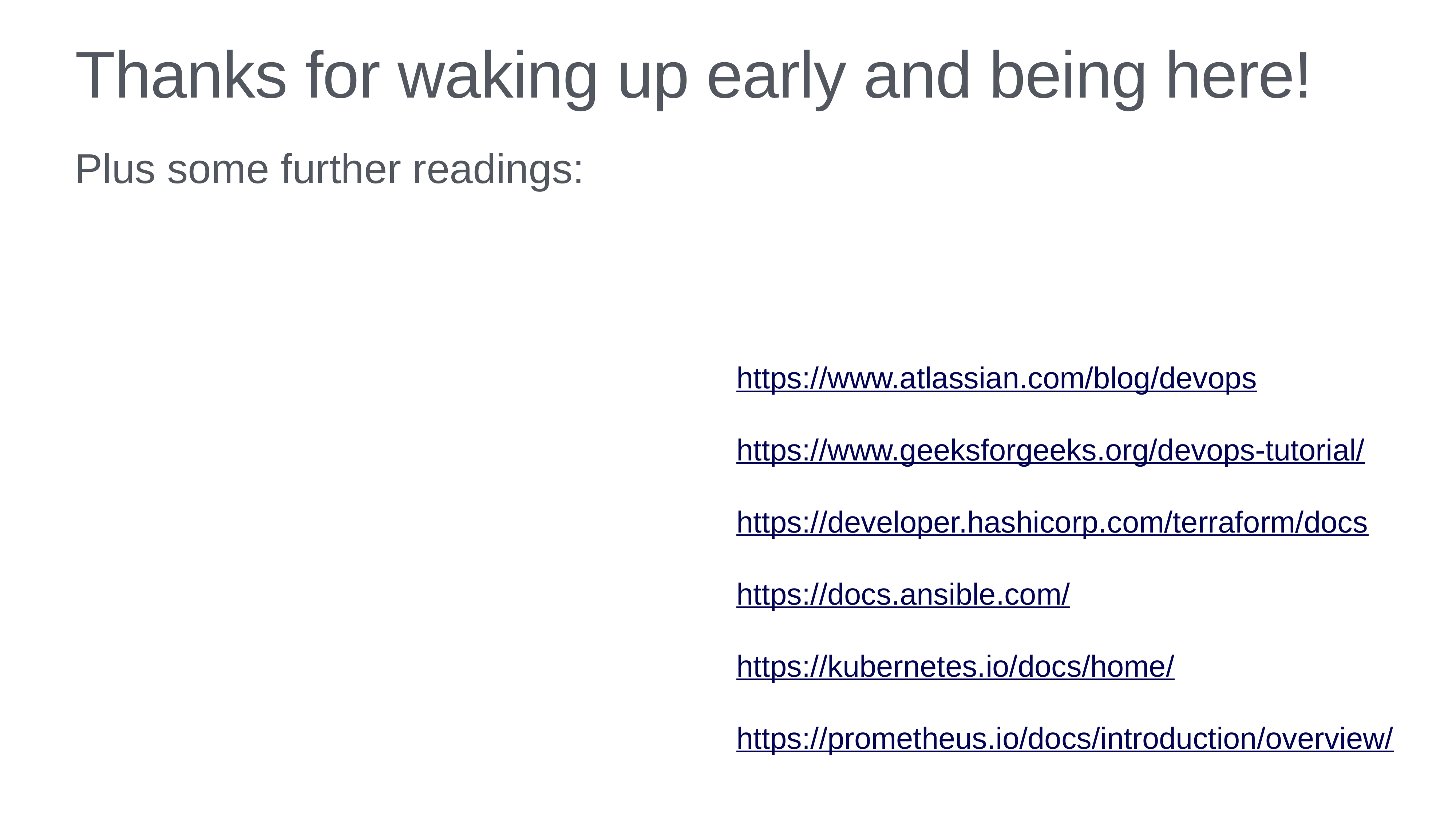

# Thanks for waking up early and being here!
Plus some further readings:
https://www.atlassian.com/blog/devops
https://www.geeksforgeeks.org/devops-tutorial/
https://developer.hashicorp.com/terraform/docs
https://docs.ansible.com/
https://kubernetes.io/docs/home/
https://prometheus.io/docs/introduction/overview/